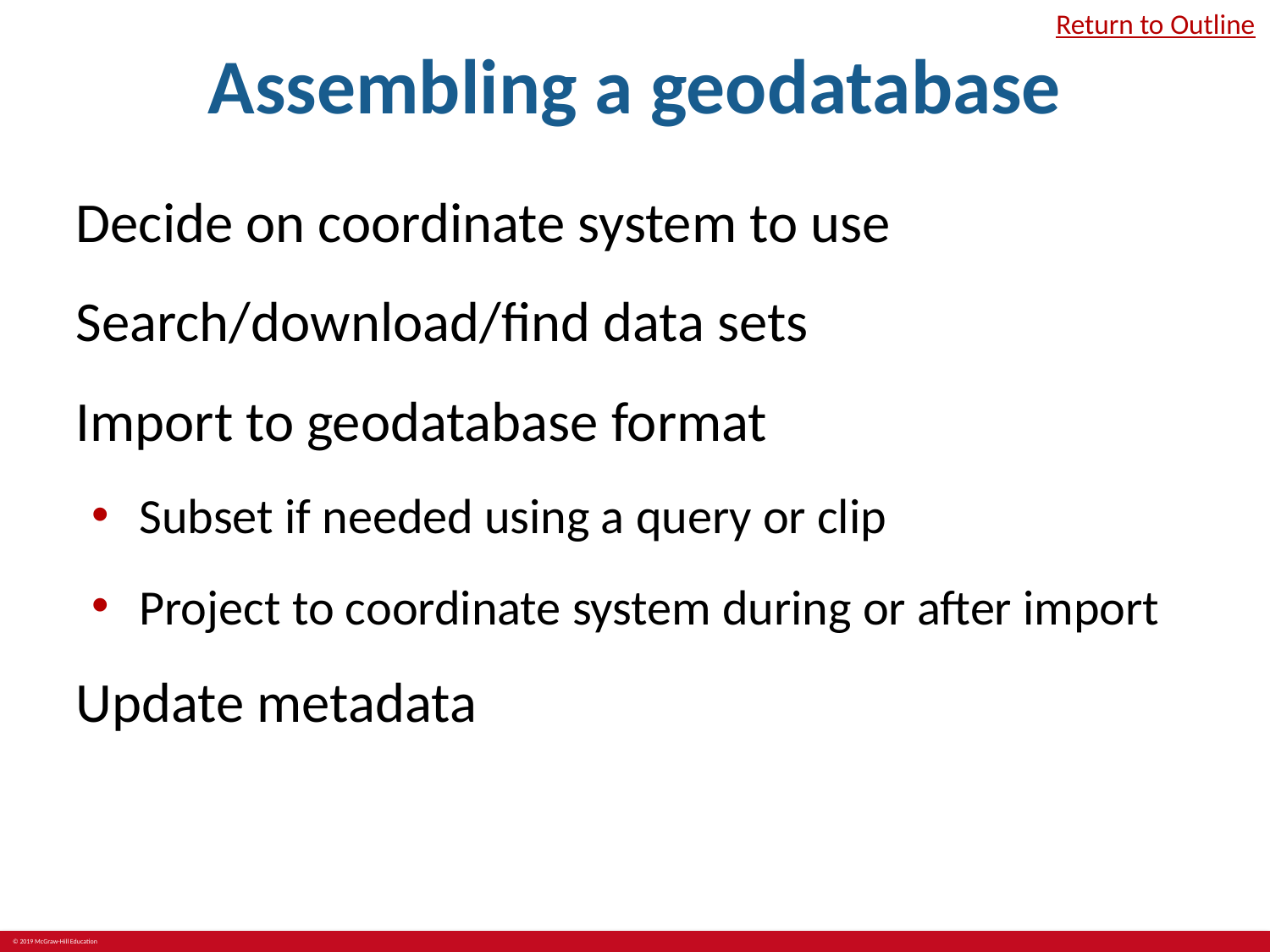

# Assembling a geodatabase
Return to Outline
Decide on coordinate system to use
Search/download/find data sets
Import to geodatabase format
Subset if needed using a query or clip
Project to coordinate system during or after import
Update metadata